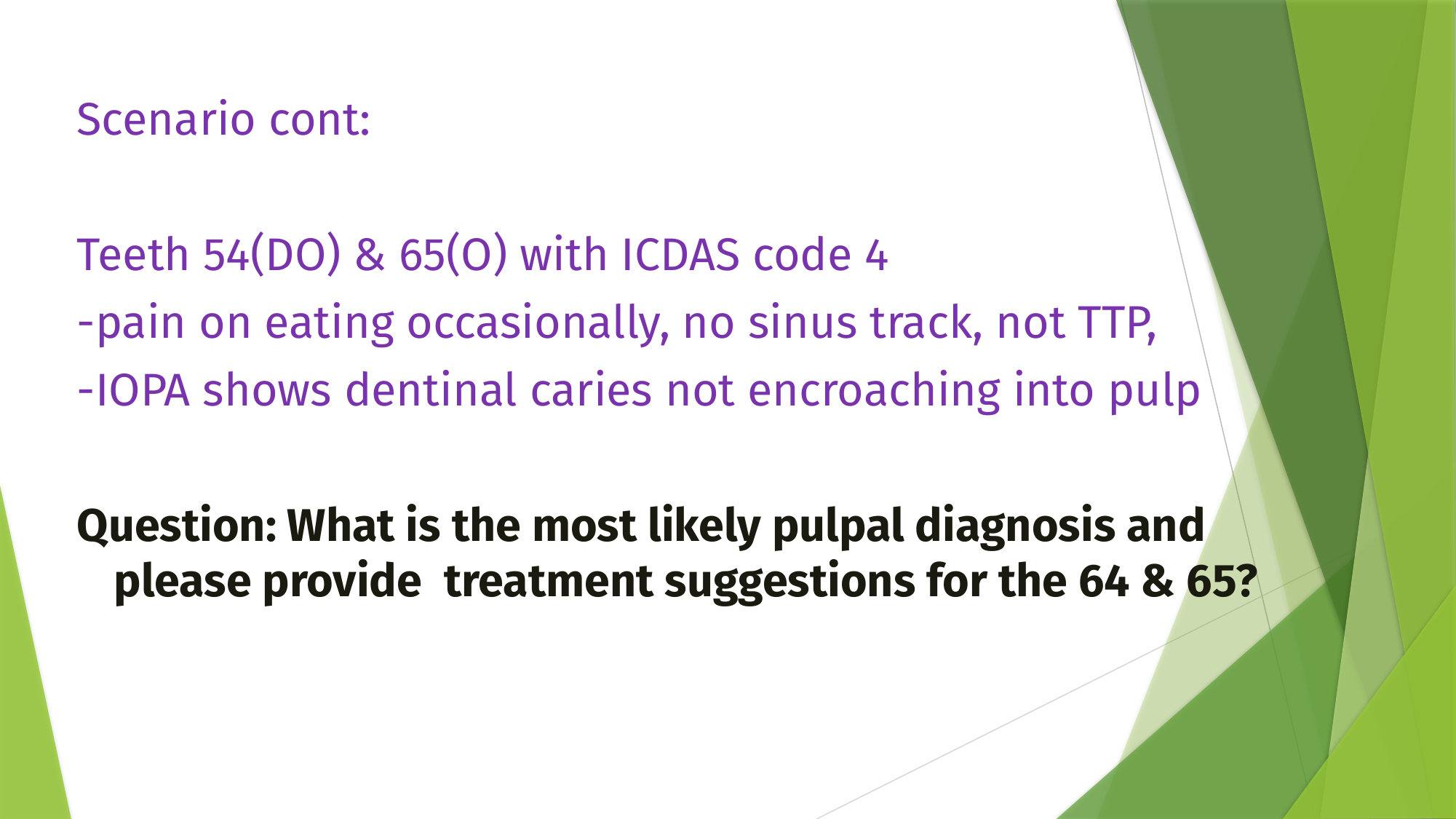

Scenario cont:

Teeth 54(DO) & 65(O) with ICDAS code 4
-pain on eating occasionally, no sinus track, not TTP,
-IOPA shows dentinal caries not encroaching into pulp

Question: What is the most likely pulpal diagnosis and please provide  treatment suggestions for the 64 & 65?